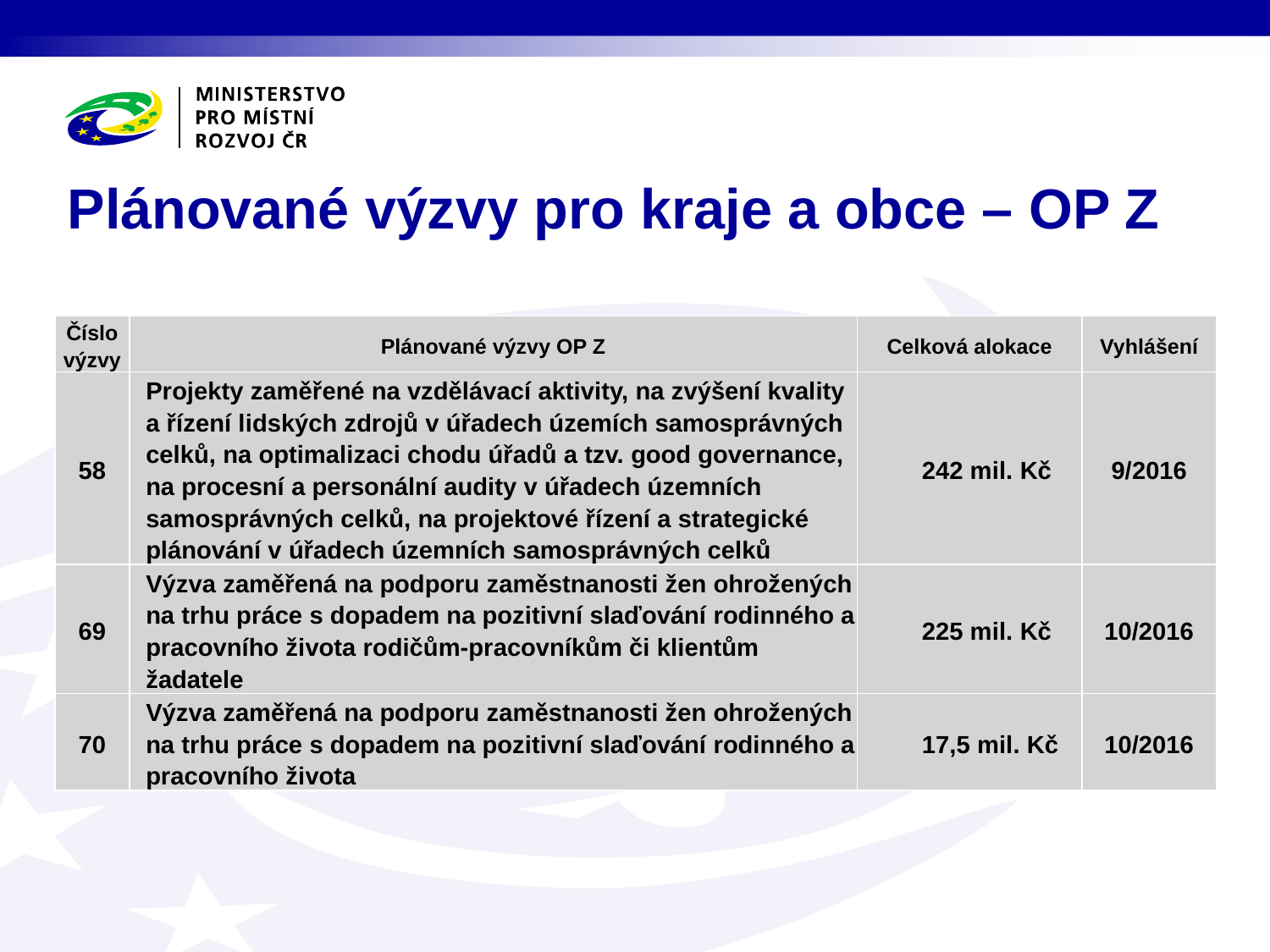

# Plánované výzvy pro kraje a obce – OP Z
| Číslo výzvy | Plánované výzvy OP Z | Celková alokace | Vyhlášení |
| --- | --- | --- | --- |
| 58 | Projekty zaměřené na vzdělávací aktivity, na zvýšení kvality a řízení lidských zdrojů v úřadech územích samosprávných celků, na optimalizaci chodu úřadů a tzv. good governance, na procesní a personální audity v úřadech územních samosprávných celků, na projektové řízení a strategické plánování v úřadech územních samosprávných celků | 242 mil. Kč | 9/2016 |
| 69 | Výzva zaměřená na podporu zaměstnanosti žen ohrožených na trhu práce s dopadem na pozitivní slaďování rodinného a pracovního života rodičům-pracovníkům či klientům žadatele | 225 mil. Kč | 10/2016 |
| 70 | Výzva zaměřená na podporu zaměstnanosti žen ohrožených na trhu práce s dopadem na pozitivní slaďování rodinného a pracovního života | 17,5 mil. Kč | 10/2016 |